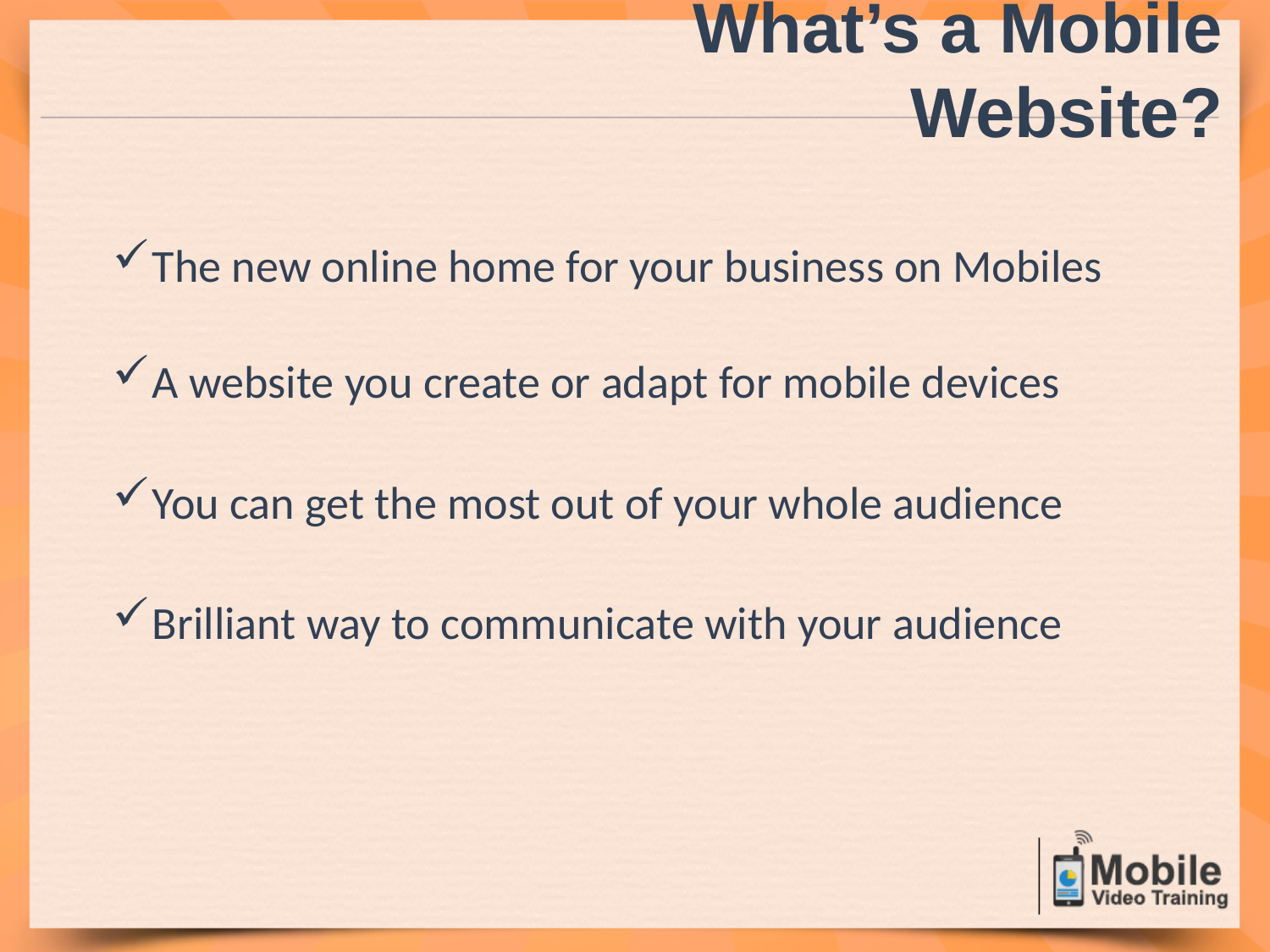

What’s a Mobile Website?
The new online home for your business on Mobiles
A website you create or adapt for mobile devices
You can get the most out of your whole audience
Brilliant way to communicate with your audience